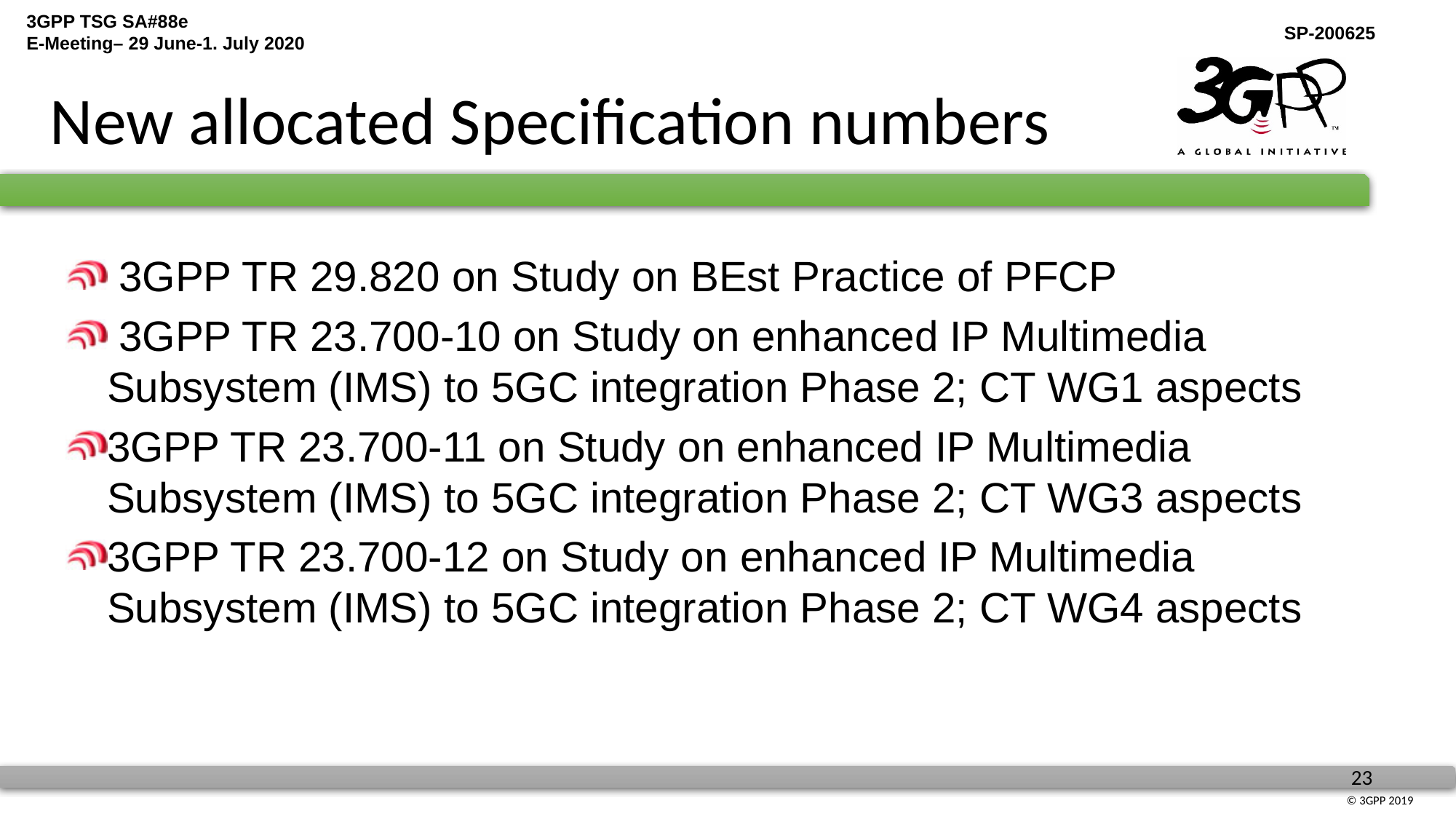

# New allocated Specification numbers
 3GPP TR 29.820 on Study on BEst Practice of PFCP
 3GPP TR 23.700-10 on Study on enhanced IP Multimedia Subsystem (IMS) to 5GC integration Phase 2; CT WG1 aspects
3GPP TR 23.700-11 on Study on enhanced IP Multimedia Subsystem (IMS) to 5GC integration Phase 2; CT WG3 aspects
3GPP TR 23.700-12 on Study on enhanced IP Multimedia Subsystem (IMS) to 5GC integration Phase 2; CT WG4 aspects